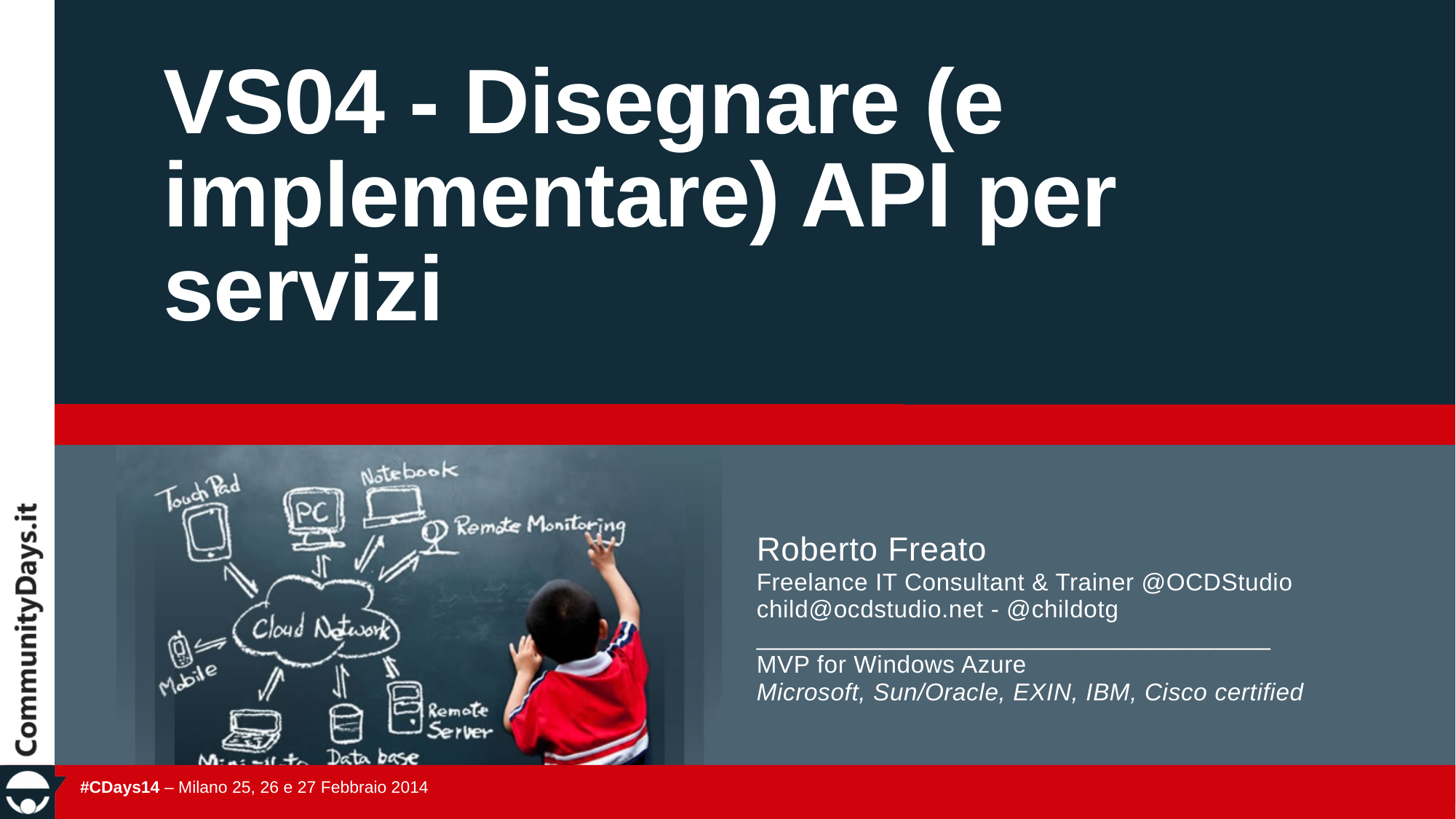

# VS04 - Disegnare (e implementare) API per servizi
Roberto Freato
Freelance IT Consultant & Trainer @OCDStudio
child@ocdstudio.net - @childotg
_____________________________________
MVP for Windows Azure
Microsoft, Sun/Oracle, EXIN, IBM, Cisco certified